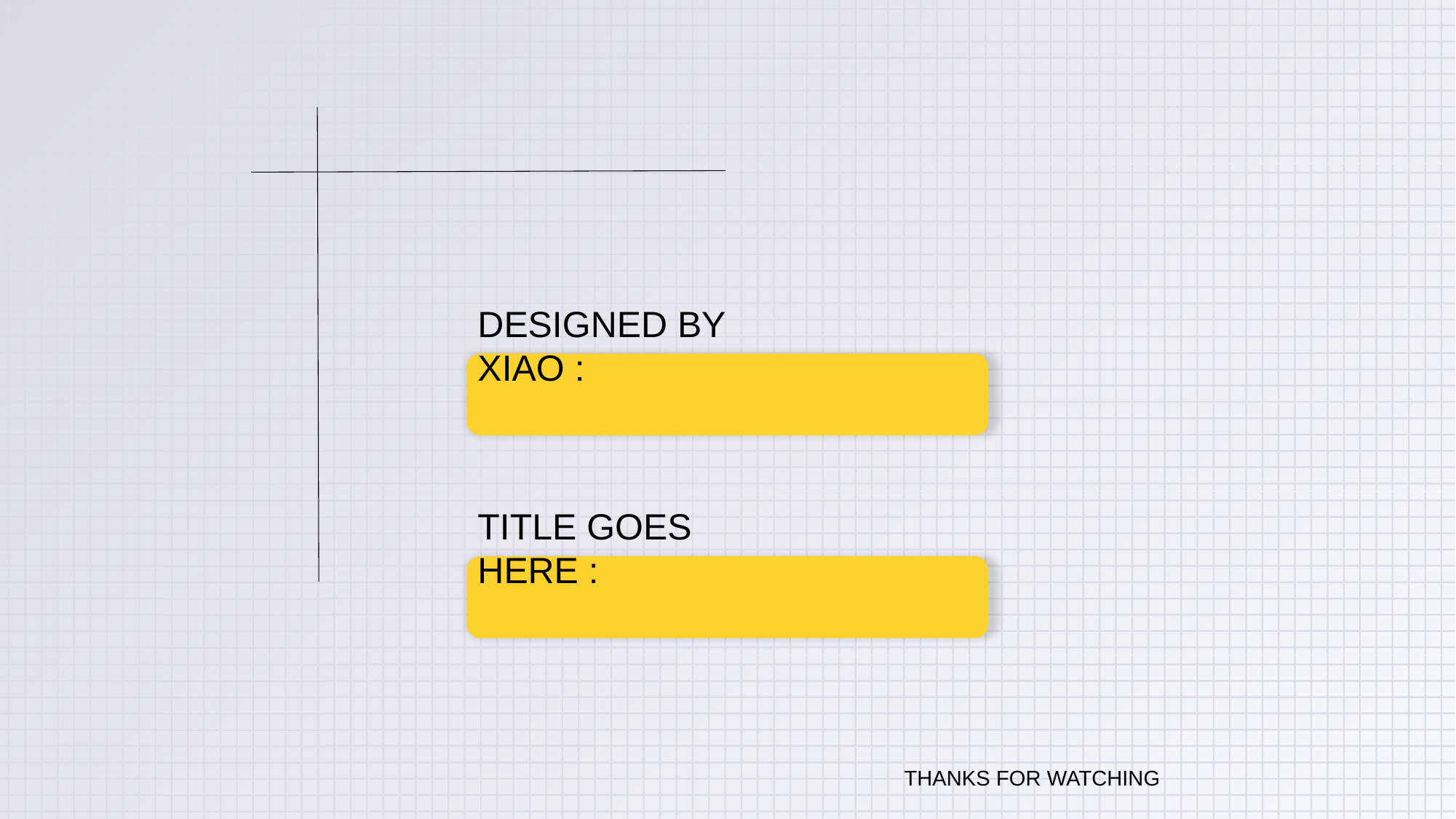

DESIGNED BY XIAO :

TITLE GOES HERE :

THANKS FOR WATCHING